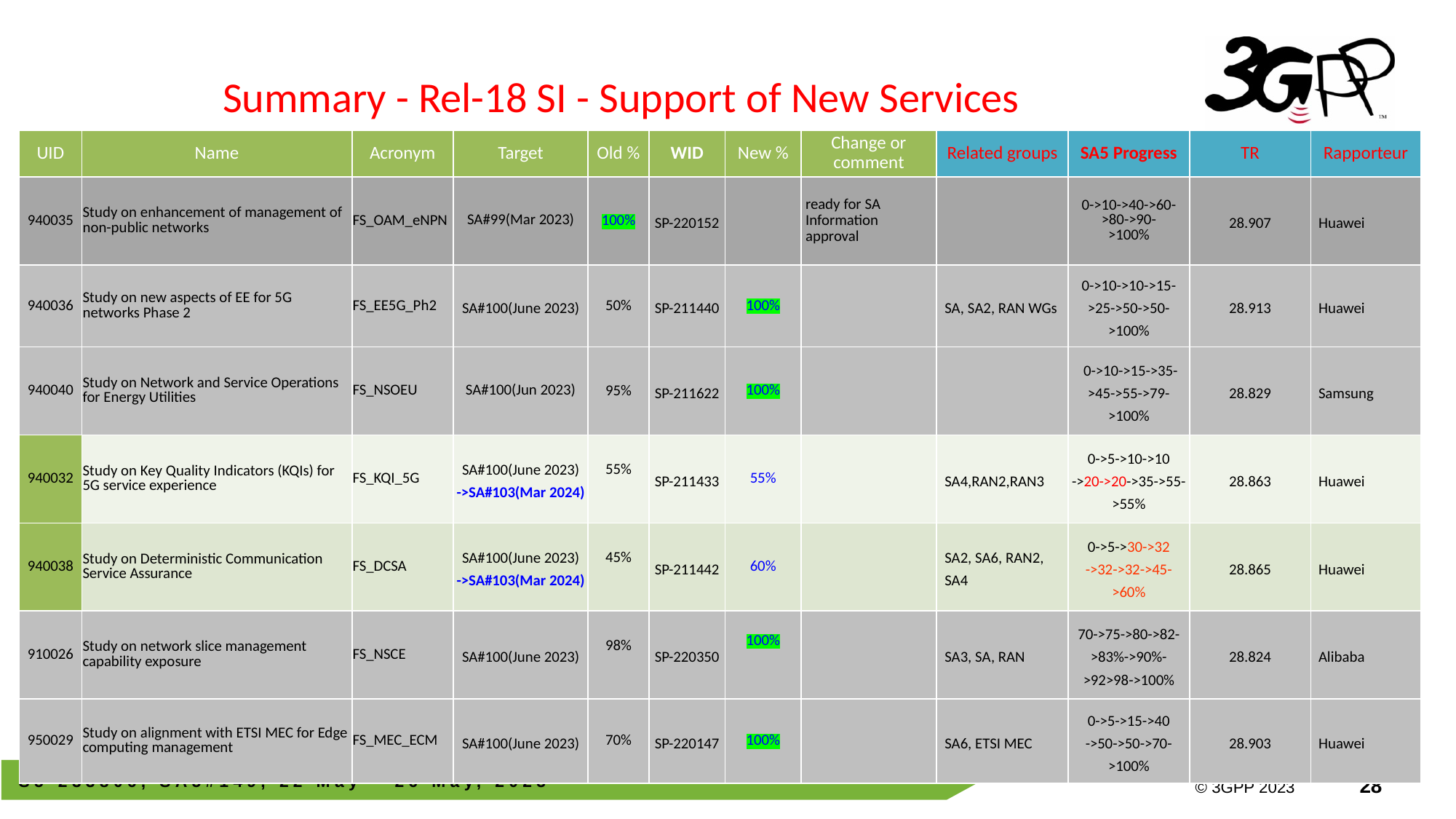

# Summary - Rel-18 SI - Support of New Services
| UID | Name | Acronym | Target | Old % | WID | New % | Change or comment | Related groups | SA5 Progress | TR | Rapporteur |
| --- | --- | --- | --- | --- | --- | --- | --- | --- | --- | --- | --- |
| 940035 | Study on enhancement of management of non-public networks | FS\_OAM\_eNPN | SA#99(Mar 2023) | 100% | SP-220152 |  | ready for SA Information approval |  | 0->10->40->60->80->90->100% | 28.907 | Huawei |
| 940036 | Study on new aspects of EE for 5G networks Phase 2 | FS\_EE5G\_Ph2 | SA#100(June 2023) | 50% | SP-211440 | 100% |  | SA, SA2, RAN WGs | 0->10->10->15->25->50->50->100% | 28.913 | Huawei |
| 940040 | Study on Network and Service Operations for Energy Utilities | FS\_NSOEU | SA#100(Jun 2023) | 95% | SP-211622 | 100% |  |  | 0->10->15->35->45->55->79->100% | 28.829 | Samsung |
| 940032 | Study on Key Quality Indicators (KQIs) for 5G service experience | FS\_KQI\_5G | SA#100(June 2023) ->SA#103(Mar 2024) | 55% | SP-211433 | 55% |  | SA4,RAN2,RAN3 | 0->5->10->10 ->20->20->35->55->55% | 28.863 | Huawei |
| 940038 | Study on Deterministic Communication Service Assurance | FS\_DCSA | SA#100(June 2023) ->SA#103(Mar 2024) | 45% | SP-211442 | 60% |  | SA2, SA6, RAN2, SA4 | 0->5->30->32 ->32->32->45->60% | 28.865 | Huawei |
| 910026 | Study on network slice management capability exposure | FS\_NSCE | SA#100(June 2023) | 98% | SP-220350 | 100% |  | SA3, SA, RAN | 70->75->80->82->83%->90%->92>98->100% | 28.824 | Alibaba |
| 950029 | Study on alignment with ETSI MEC for Edge computing management | FS\_MEC\_ECM | SA#100(June 2023) | 70% | SP-220147 | 100% |  | SA6, ETSI MEC | 0->5->15->40 ->50->50->70->100% | 28.903 | Huawei |
For more information, see the full Work Plan at: ftp://ftp.3gpp.org/information/WorkPlan